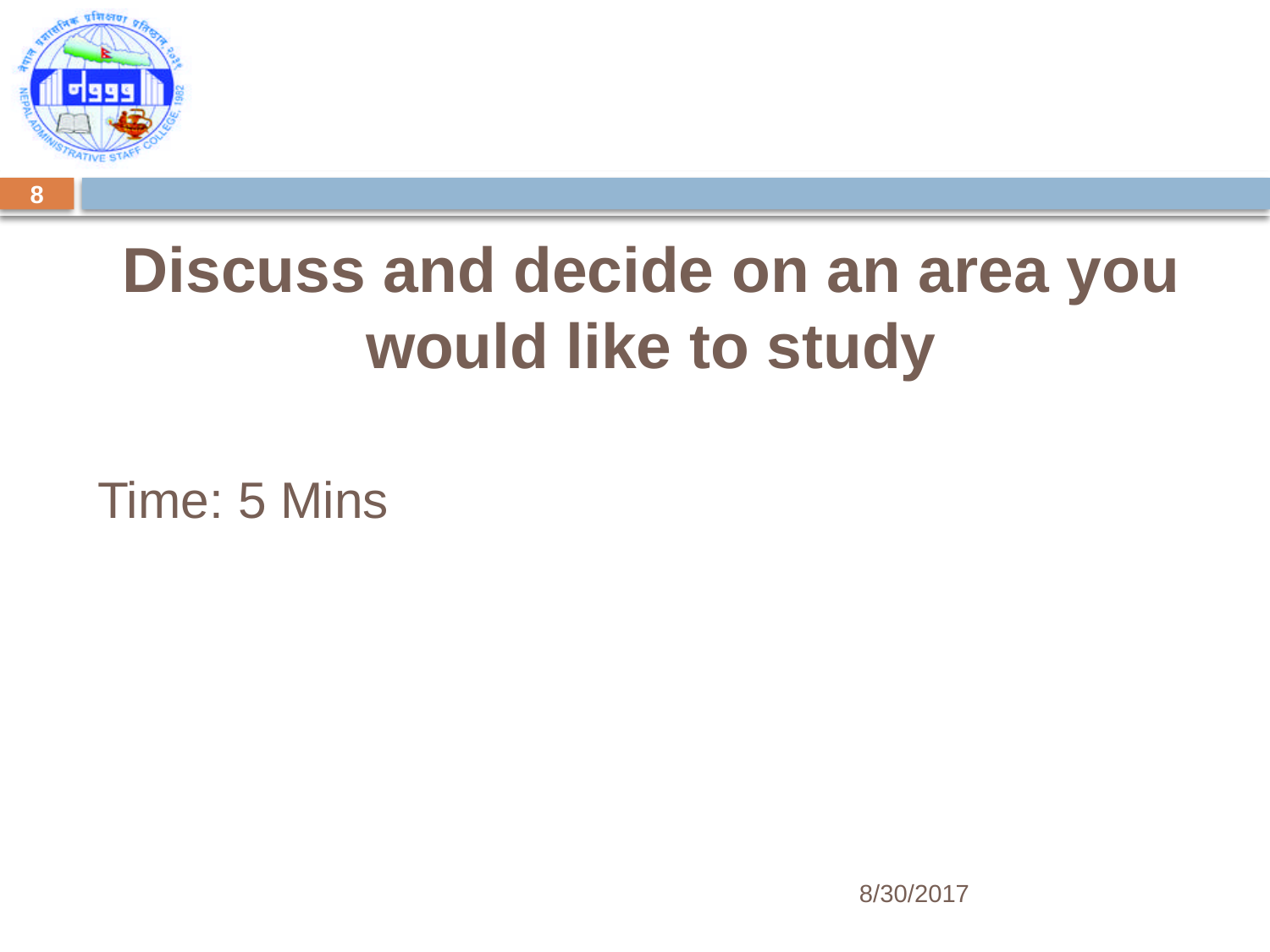

8
Discuss and decide on an area you would like to study

Time: 5 Mins

8/30/2017